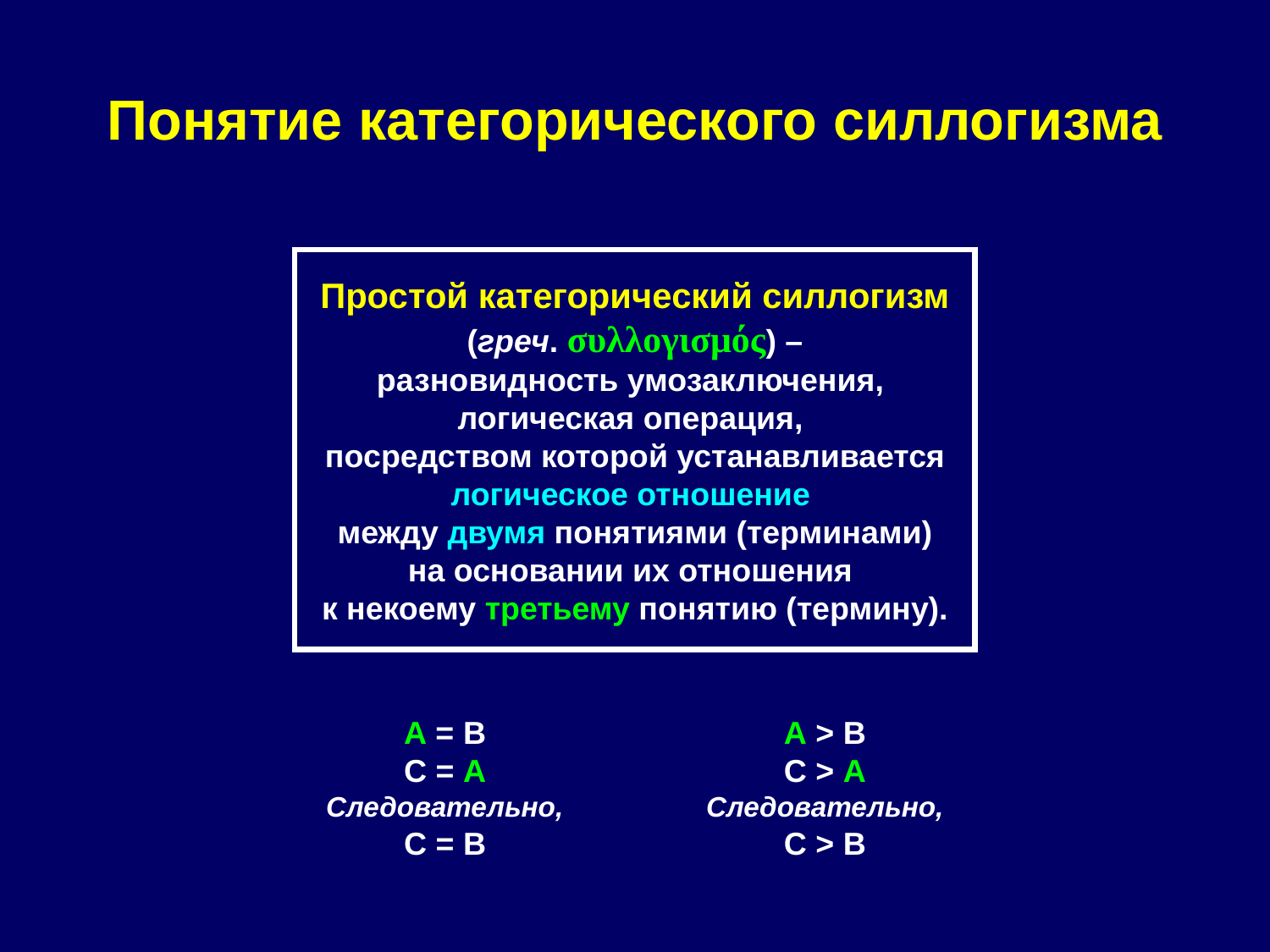

# Понятие категорического силлогизма
Простой категорический силлогизм
(греч. συλλογισμός) –
разновидность умозаключения,
логическая операция,
посредством которой устанавливается
логическое отношение
между двумя понятиями (терминами)
на основании их отношения
к некоему третьему понятию (термину).
A = B
C = A
Следовательно,
C = B
A > B
C > A
Следовательно,
C > B